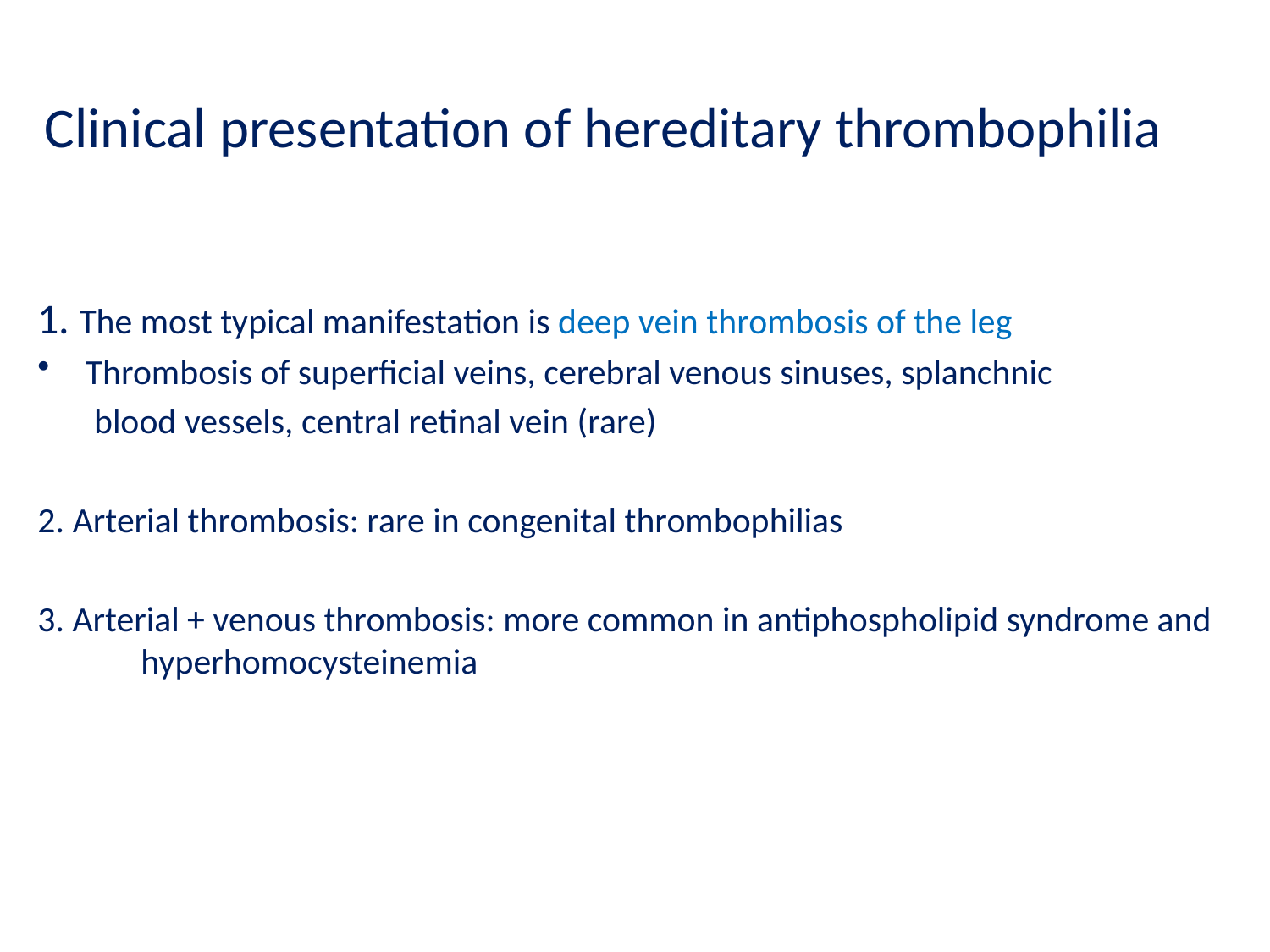

Clinical presentation of hereditary thrombophilia

1. The most typical manifestation is deep vein thrombosis of the leg
Thrombosis of superficial veins, cerebral venous sinuses, splanchnic
       blood vessels, central retinal vein (rare)

2. Arterial thrombosis: rare in congenital thrombophilias

3. Arterial + venous thrombosis: more common in antiphospholipid syndrome and hyperhomocysteinemia